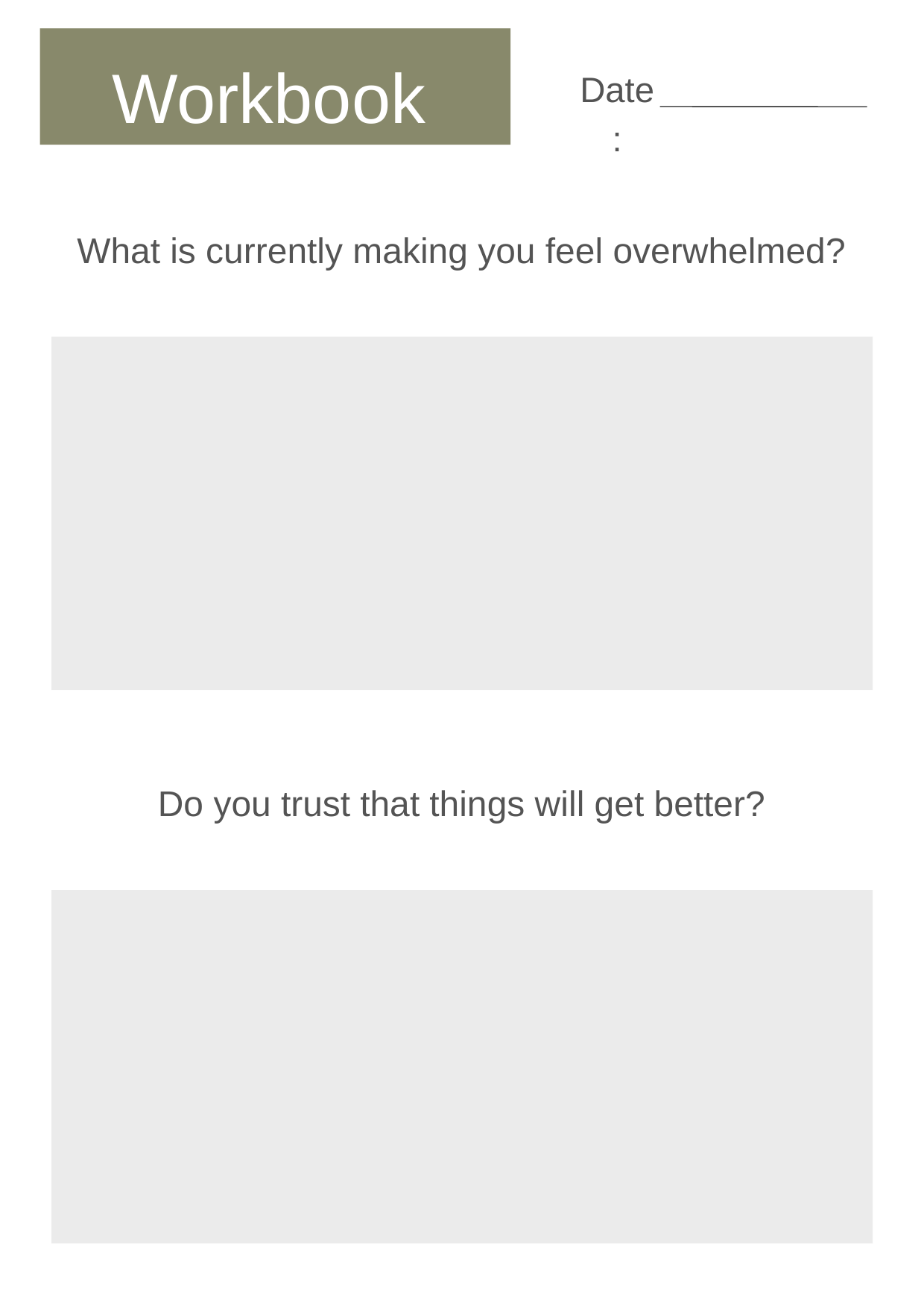

Workbook
Date:

What is currently making you feel overwhelmed?

Do you trust that things will get better?